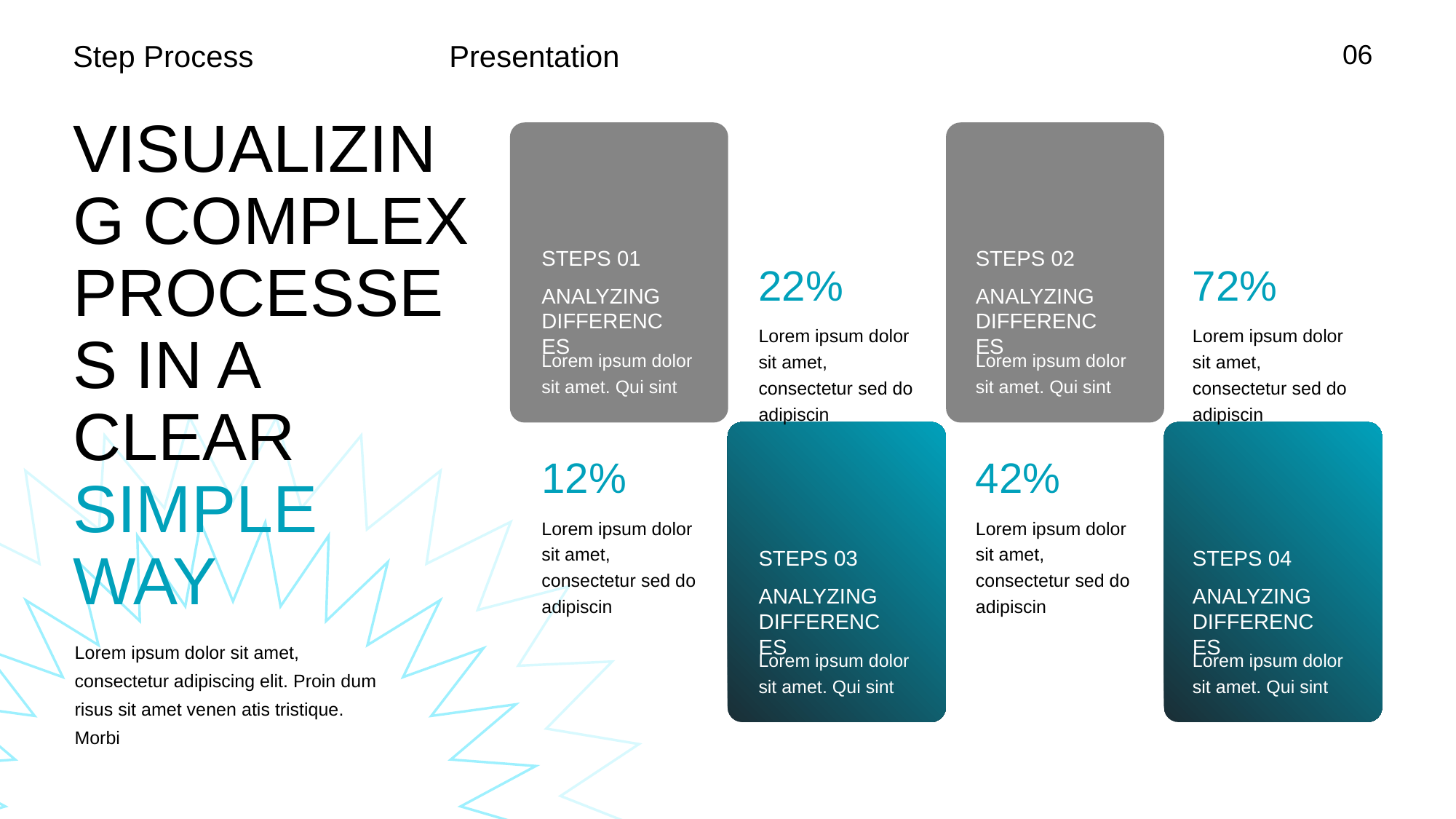

VISUALIZING COMPLEX PROCESSES IN A CLEAR SIMPLE WAY

STEPS 01
ANALYZING DIFFERENCES
Lorem ipsum dolor sit amet. Qui sint
STEPS 02
ANALYZING DIFFERENCES
Lorem ipsum dolor sit amet. Qui sint
22%
72%
Lorem ipsum dolor
sit amet, consectetur sed do adipiscin
Lorem ipsum dolor
sit amet, consectetur sed do adipiscin

12%
42%
Lorem ipsum dolor
sit amet, consectetur sed do adipiscin
Lorem ipsum dolor
sit amet, consectetur sed do adipiscin
STEPS 03
ANALYZING DIFFERENCES
Lorem ipsum dolor sit amet. Qui sint
STEPS 04
ANALYZING DIFFERENCES
Lorem ipsum dolor sit amet. Qui sint
Lorem ipsum dolor sit amet, consectetur adipiscing elit. Proin dum risus sit amet venen atis tristique. Morbi